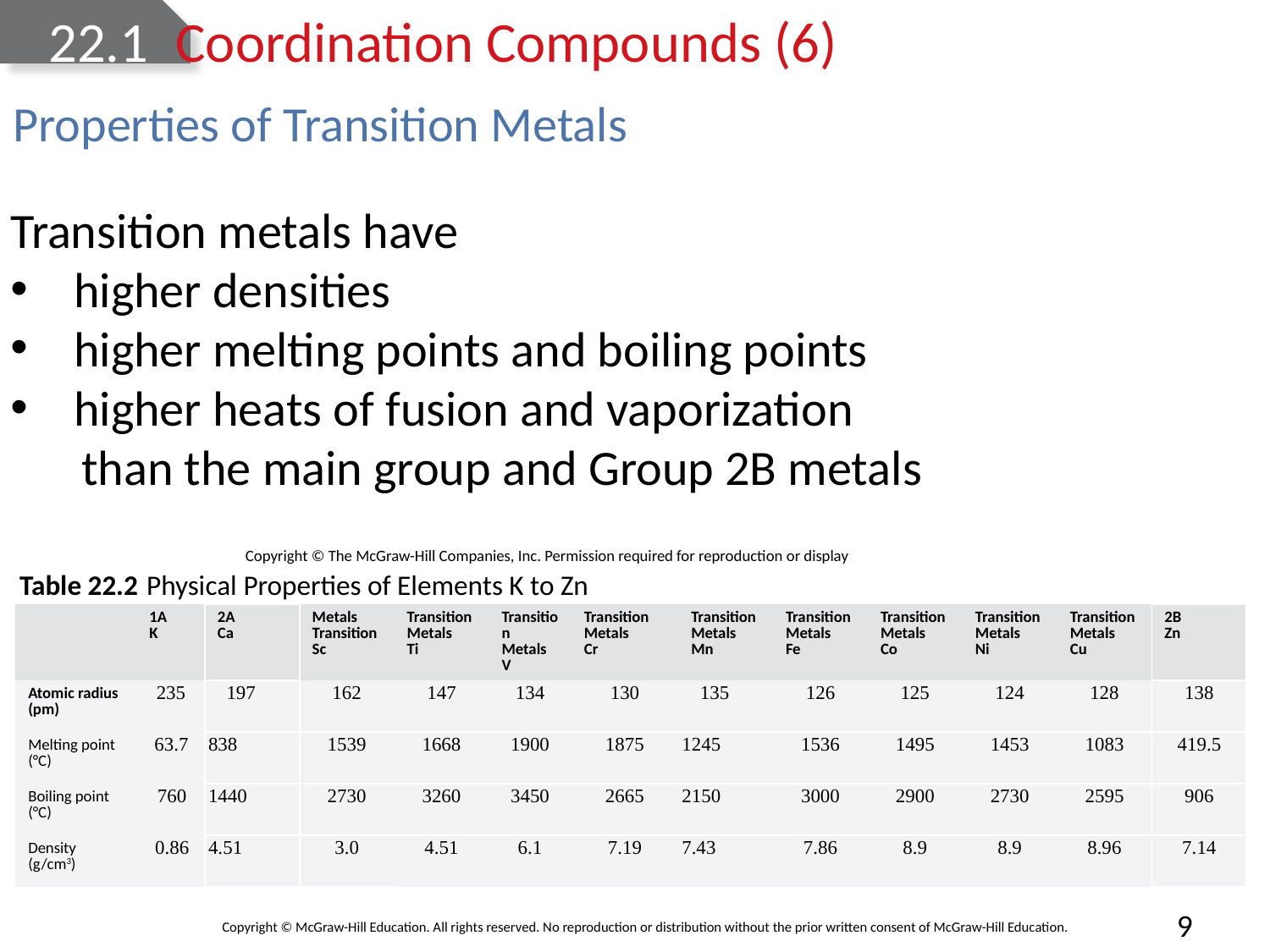

# 22.1	Coordination Compounds (6)
Properties of Transition Metals
Transition metals have
higher densities
higher melting points and boiling points
higher heats of fusion and vaporization
than the main group and Group 2B metals
Copyright © The McGraw-Hill Companies, Inc. Permission required for reproduction or display
Table 22.2	Physical Properties of Elements K to Zn
|  | 1A K | 2A Ca | Metals Transition Sc | Transition Metals Ti | Transition Metals V | Transition Metals Cr | Transition Metals Mn | Transition Metals Fe | Transition Metals Co | Transition Metals Ni | Transition Metals Cu | 2B Zn |
| --- | --- | --- | --- | --- | --- | --- | --- | --- | --- | --- | --- | --- |
| Atomic radius (pm) | 235 | 197 | 162 | 147 | 134 | 130 | 135 | 126 | 125 | 124 | 128 | 138 |
| Melting point (°C) | 63.7 | 838 | 1539 | 1668 | 1900 | 1875 | 1245 | 1536 | 1495 | 1453 | 1083 | 419.5 |
| Boiling point (°C) | 760 | 1440 | 2730 | 3260 | 3450 | 2665 | 2150 | 3000 | 2900 | 2730 | 2595 | 906 |
| Density (g/cm3) | 0.86 | 4.51 | 3.0 | 4.51 | 6.1 | 7.19 | 7.43 | 7.86 | 8.9 | 8.9 | 8.96 | 7.14 |